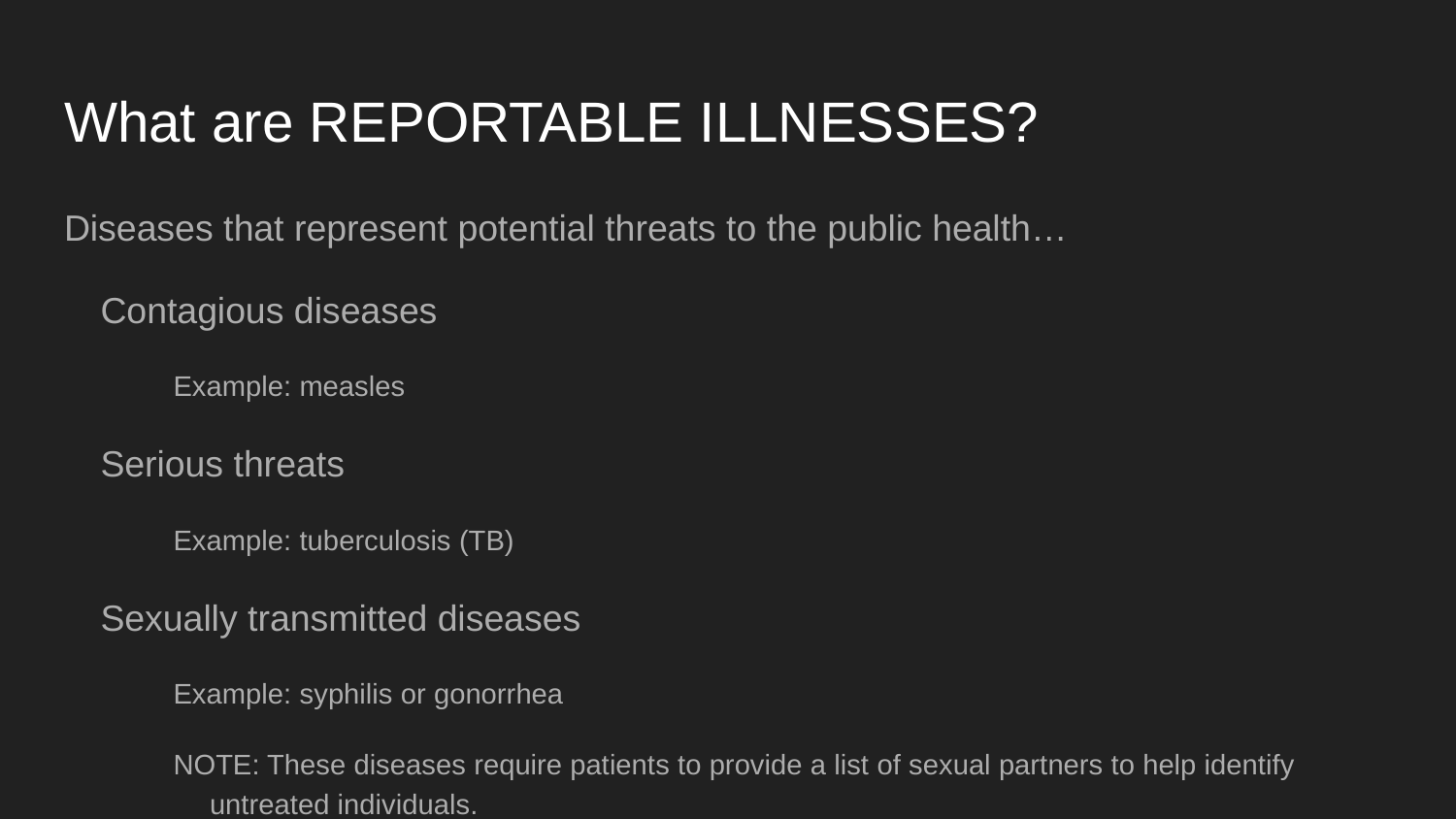

# What are REPORTABLE ILLNESSES?
Diseases that represent potential threats to the public health…
Contagious diseases
Example: measles
Serious threats
Example: tuberculosis (TB)
Sexually transmitted diseases
Example: syphilis or gonorrhea
NOTE: These diseases require patients to provide a list of sexual partners to help identify untreated individuals.
Diseases in this category are reported to the local public health department.